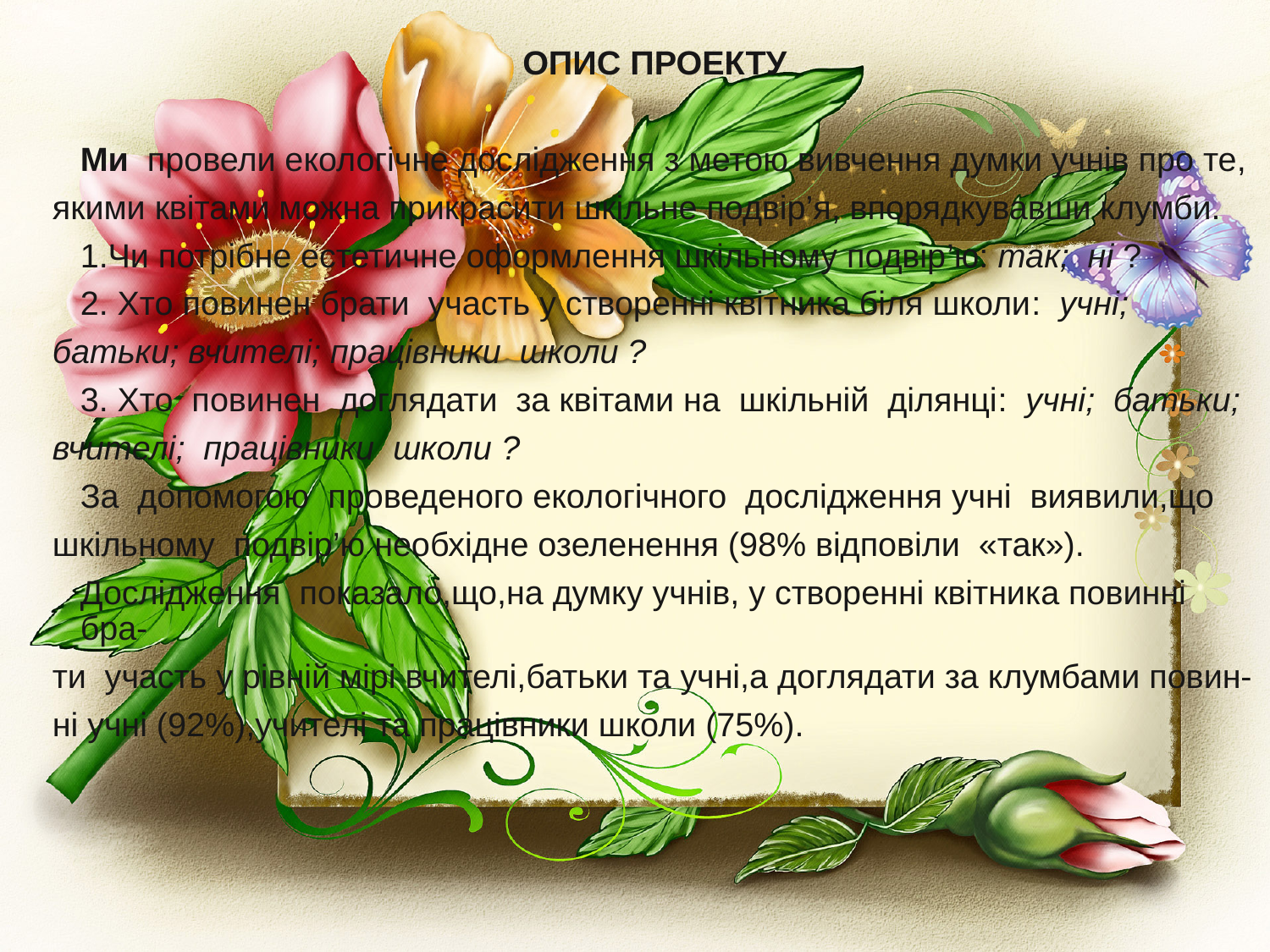

ОПИС ПРОЕКТУ

	Ми  провели екологічне дослідження з метою вивчення думки учнів про те,
якими квітами можна прикрасити шкільне подвір’я, впорядкувавши клумби.
	1.Чи потрібне естетичне оформлення шкільному подвір’ю: так;  ні ?
	2. Хто повинен брати  участь у створенні квітника біля школи:  учні;
батьки; вчителі; працівники  школи ?
	3. Хто  повинен  доглядати  за квітами на  шкільній  ділянці:  учні;  батьки;
вчителі;  працівники  школи ?
	За  допомогою  проведеного екологічного  дослідження учні  виявили,що
шкільному  подвір’ю необхідне озеленення (98% відповіли  «так»).
	Дослідження  показало,що,на думку учнів, у створенні квітника повинні  бра-
ти  участь у рівній мірі вчителі,батьки та учні,а доглядати за клумбами повин-
ні учні (92%),учителі та працівники школи (75%).